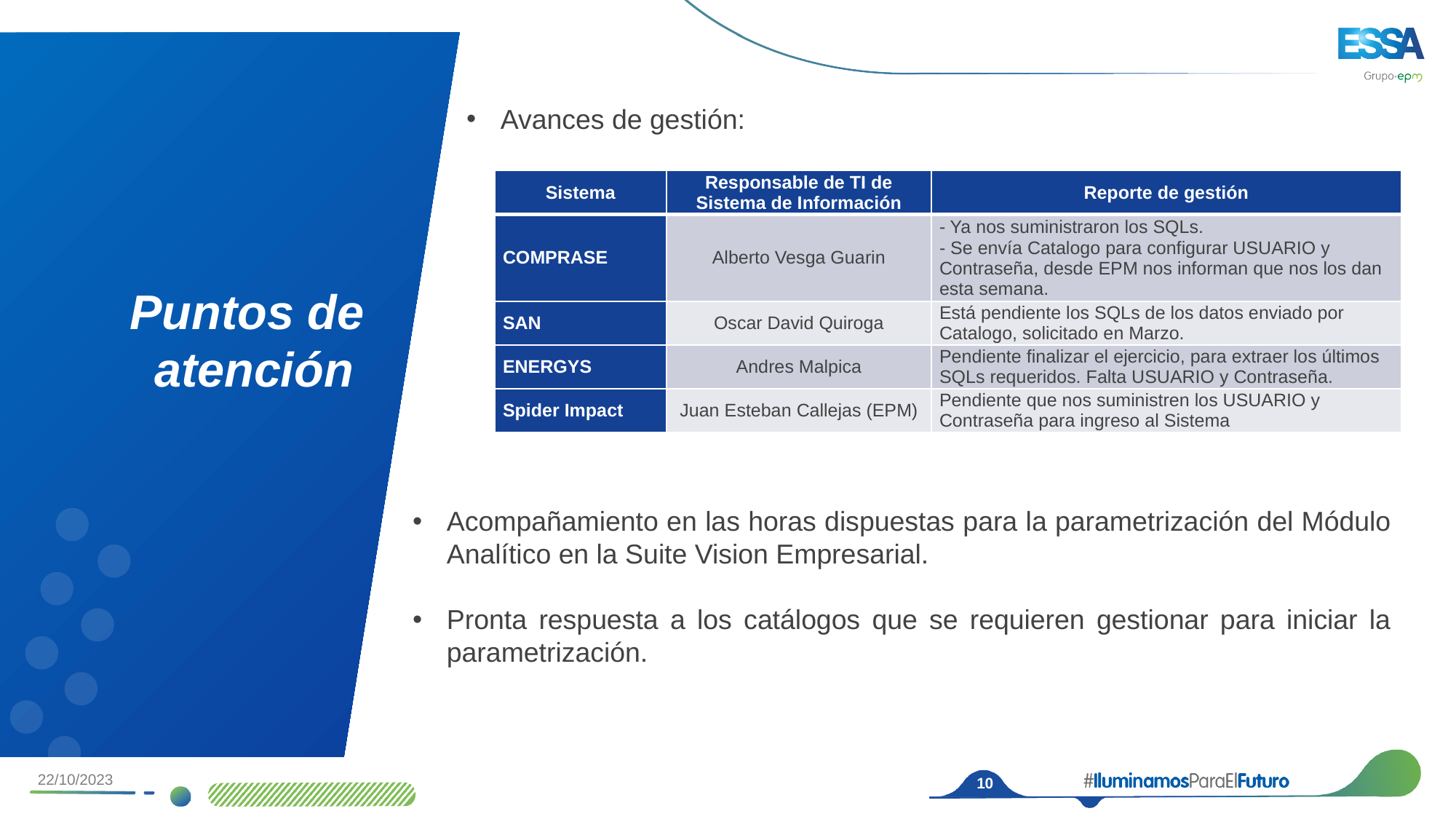

Avances de gestión:
| Sistema | Responsable de TI de Sistema de Información | Reporte de gestión |
| --- | --- | --- |
| COMPRASE | Alberto Vesga Guarin | - Ya nos suministraron los SQLs. - Se envía Catalogo para configurar USUARIO y Contraseña, desde EPM nos informan que nos los dan esta semana. |
| SAN | Oscar David Quiroga | Está pendiente los SQLs de los datos enviado por Catalogo, solicitado en Marzo. |
| ENERGYS | Andres Malpica | Pendiente finalizar el ejercicio, para extraer los últimos SQLs requeridos. Falta USUARIO y Contraseña. |
| Spider Impact | Juan Esteban Callejas (EPM) | Pendiente que nos suministren los USUARIO y Contraseña para ingreso al Sistema |
Puntos de
atención
Acompañamiento en las horas dispuestas para la parametrización del Módulo Analítico en la Suite Vision Empresarial.

Pronta respuesta a los catálogos que se requieren gestionar para iniciar la parametrización.
22/10/2023
10